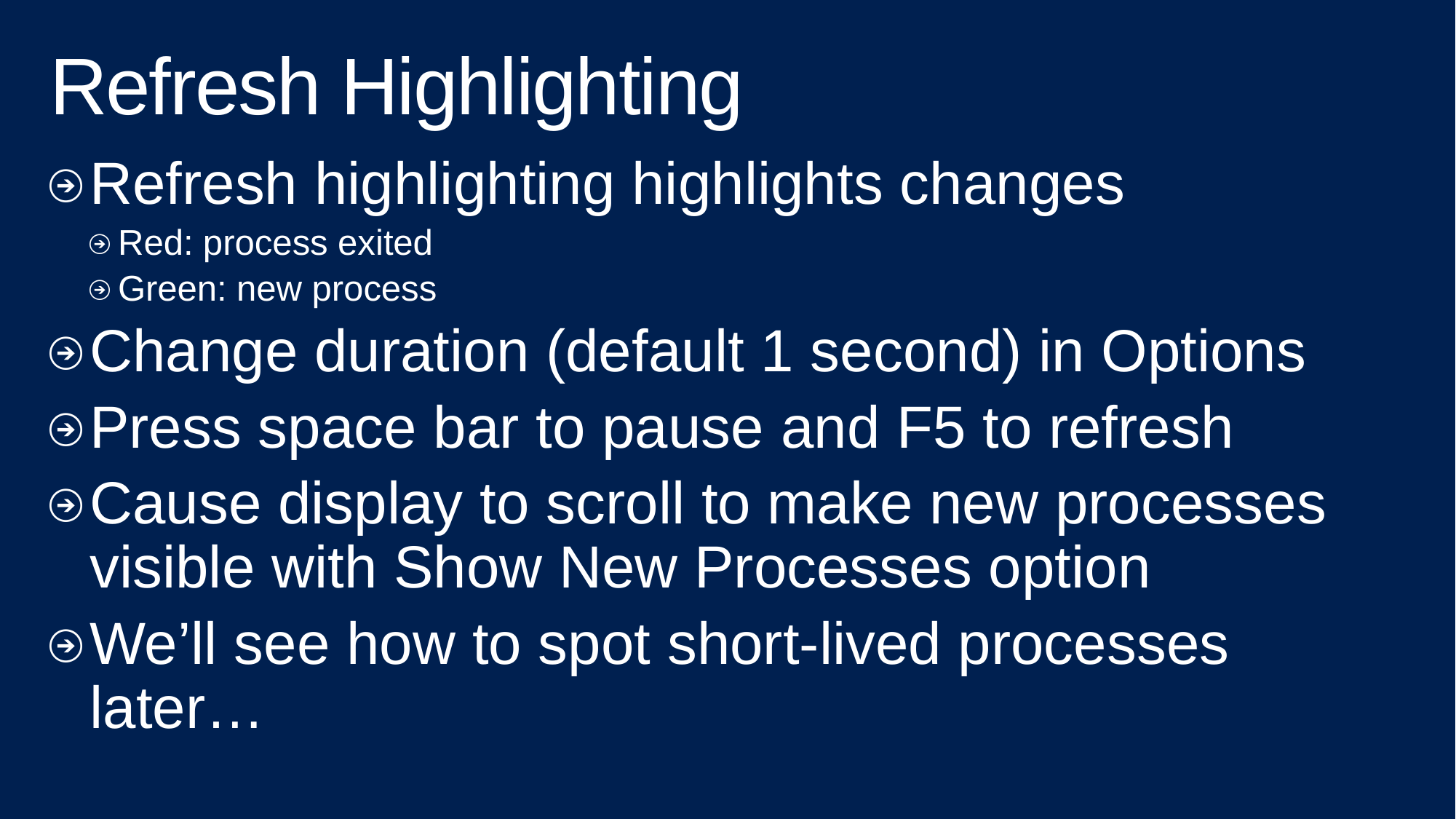

# Refresh Highlighting
Refresh highlighting highlights changes
Red: process exited
Green: new process
Change duration (default 1 second) in Options
Press space bar to pause and F5 to refresh
Cause display to scroll to make new processes visible with Show New Processes option
We’ll see how to spot short-lived processes later…